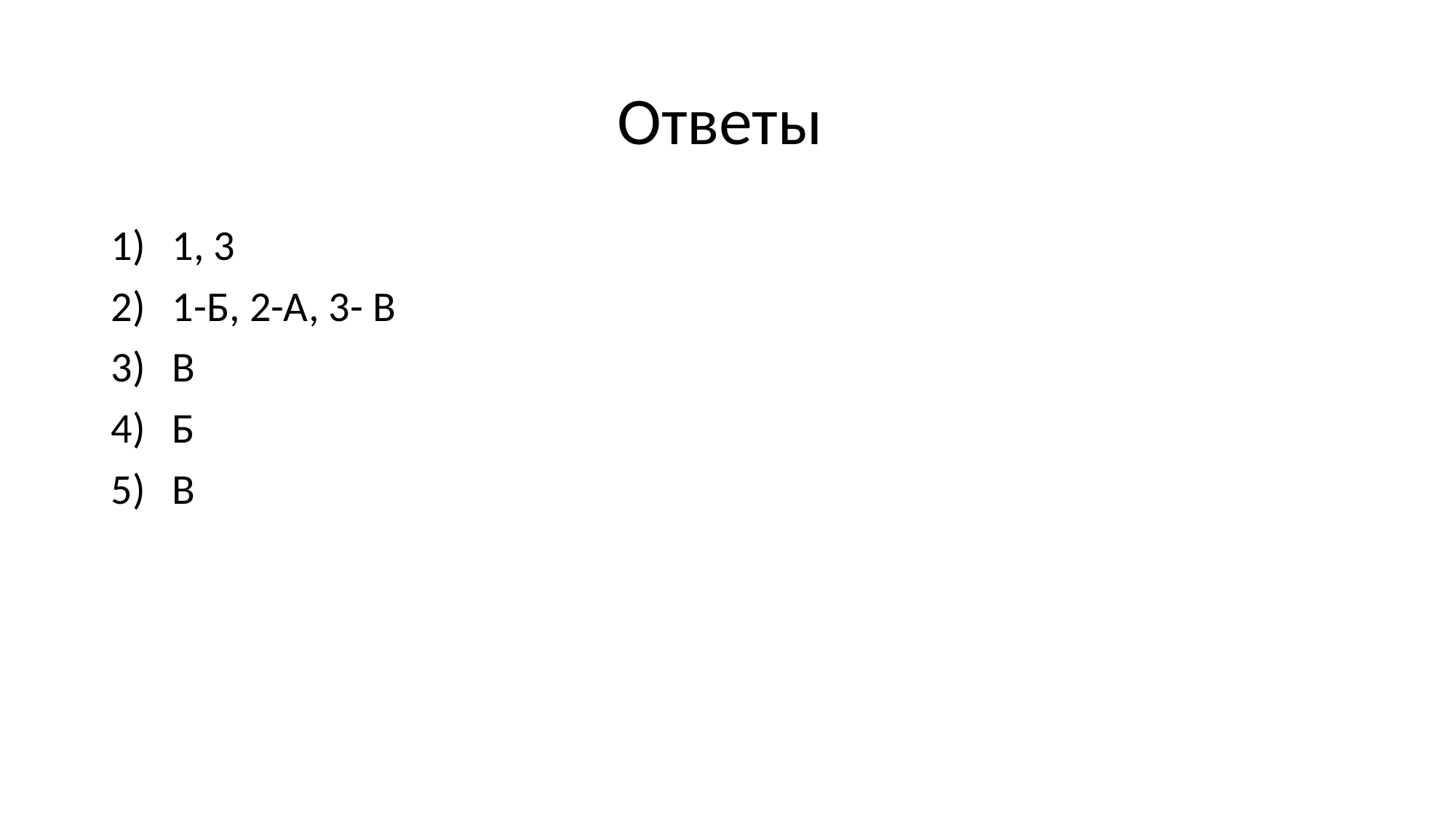

# Ответы
1, 3
1-Б, 2-А, 3- В
В
Б
В